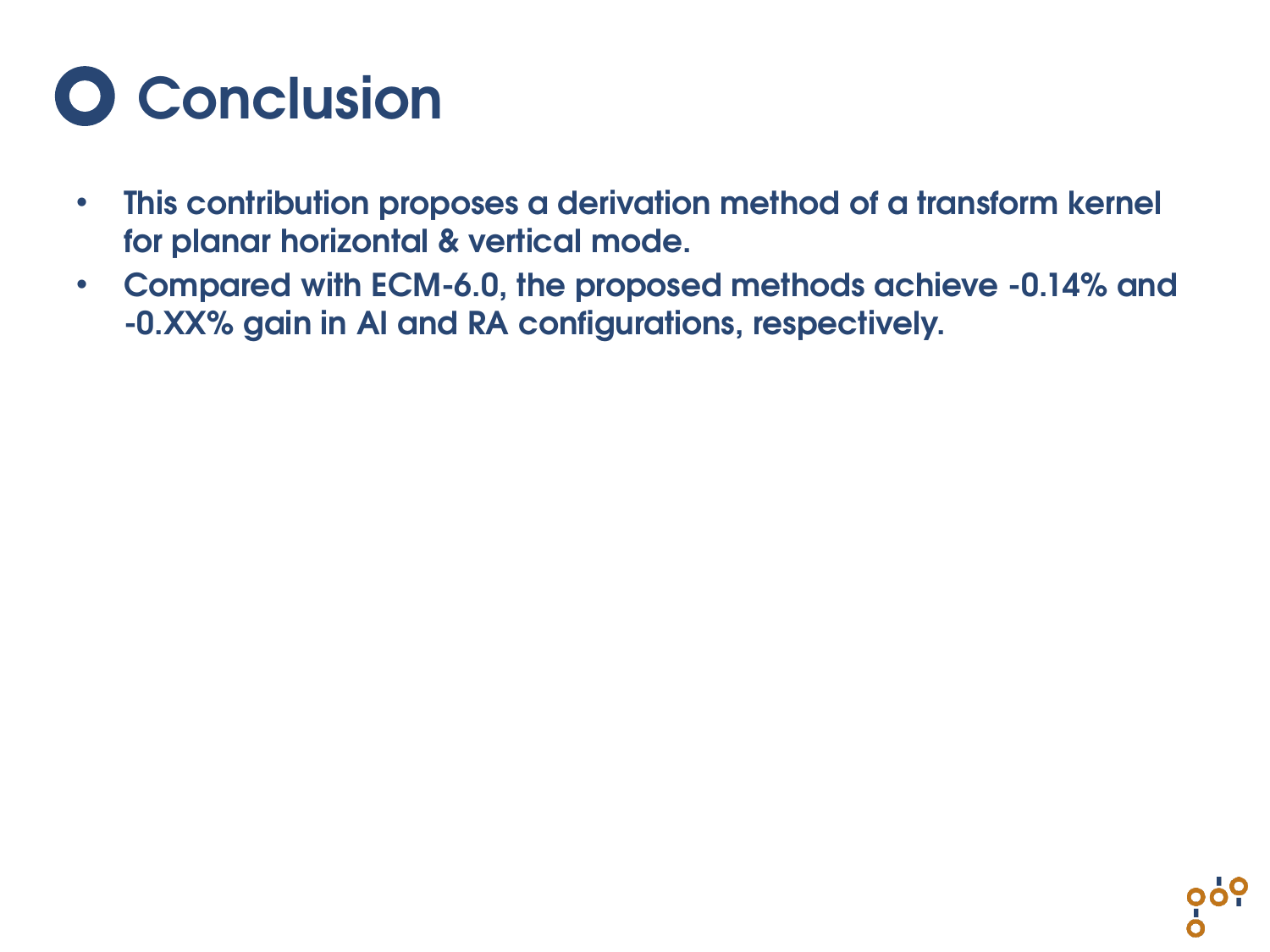

# Conclusion
This contribution proposes a derivation method of a transform kernel for planar horizontal & vertical mode.
Compared with ECM-6.0, the proposed methods achieve -0.14% and -0.XX% gain in AI and RA configurations, respectively.